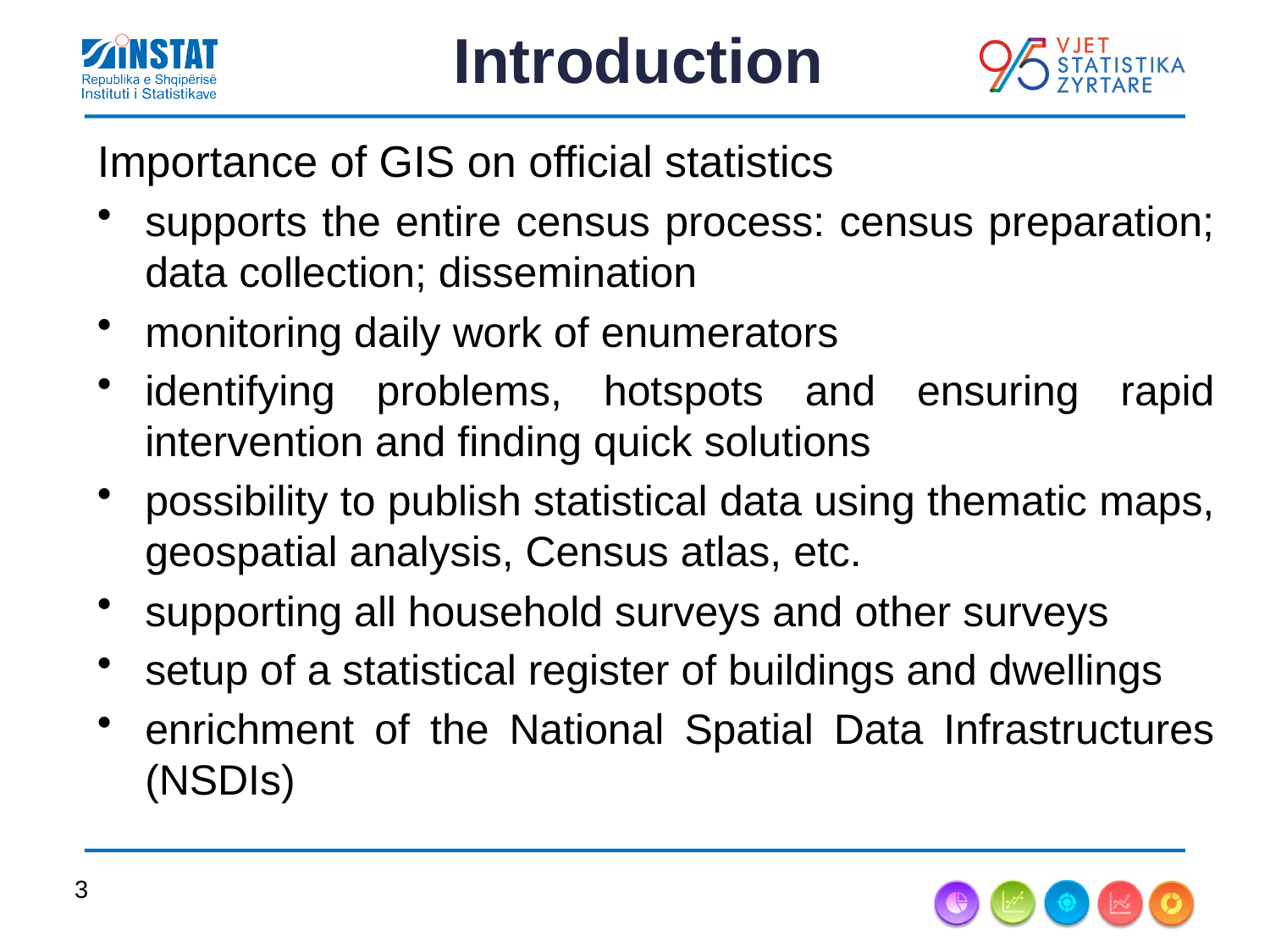

# Introduction
Importance of GIS on official statistics
supports the entire census process: census preparation; data collection; dissemination
monitoring daily work of enumerators
identifying problems, hotspots and ensuring rapid intervention and finding quick solutions
possibility to publish statistical data using thematic maps, geospatial analysis, Census atlas, etc.
supporting all household surveys and other surveys
setup of a statistical register of buildings and dwellings
enrichment of the National Spatial Data Infrastructures (NSDIs)

Jan
3